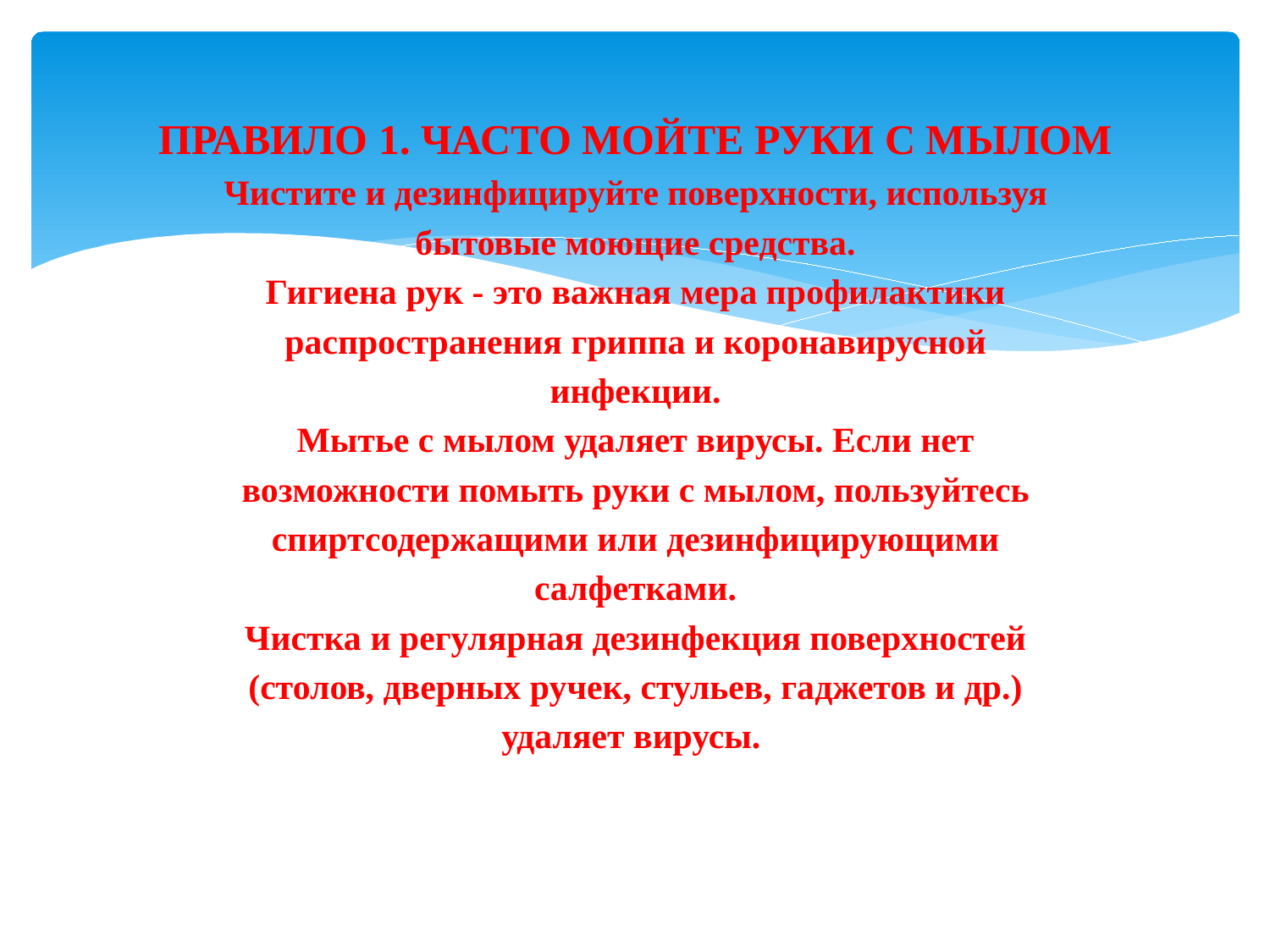

ПРАВИЛО 1. ЧАСТО МОЙТЕ РУКИ С МЫЛОМ
Чистите и дезинфицируйте поверхности, используя
бытовые моющие средства.
Гигиена рук - это важная мера профилактики
распространения гриппа и коронавирусной
инфекции.
Мытье с мылом удаляет вирусы. Если нет
возможности помыть руки с мылом, пользуйтесь
спиртсодержащими или дезинфицирующими
салфетками.
Чистка и регулярная дезинфекция поверхностей
(столов, дверных ручек, стульев, гаджетов и др.)
удаляет вирусы.